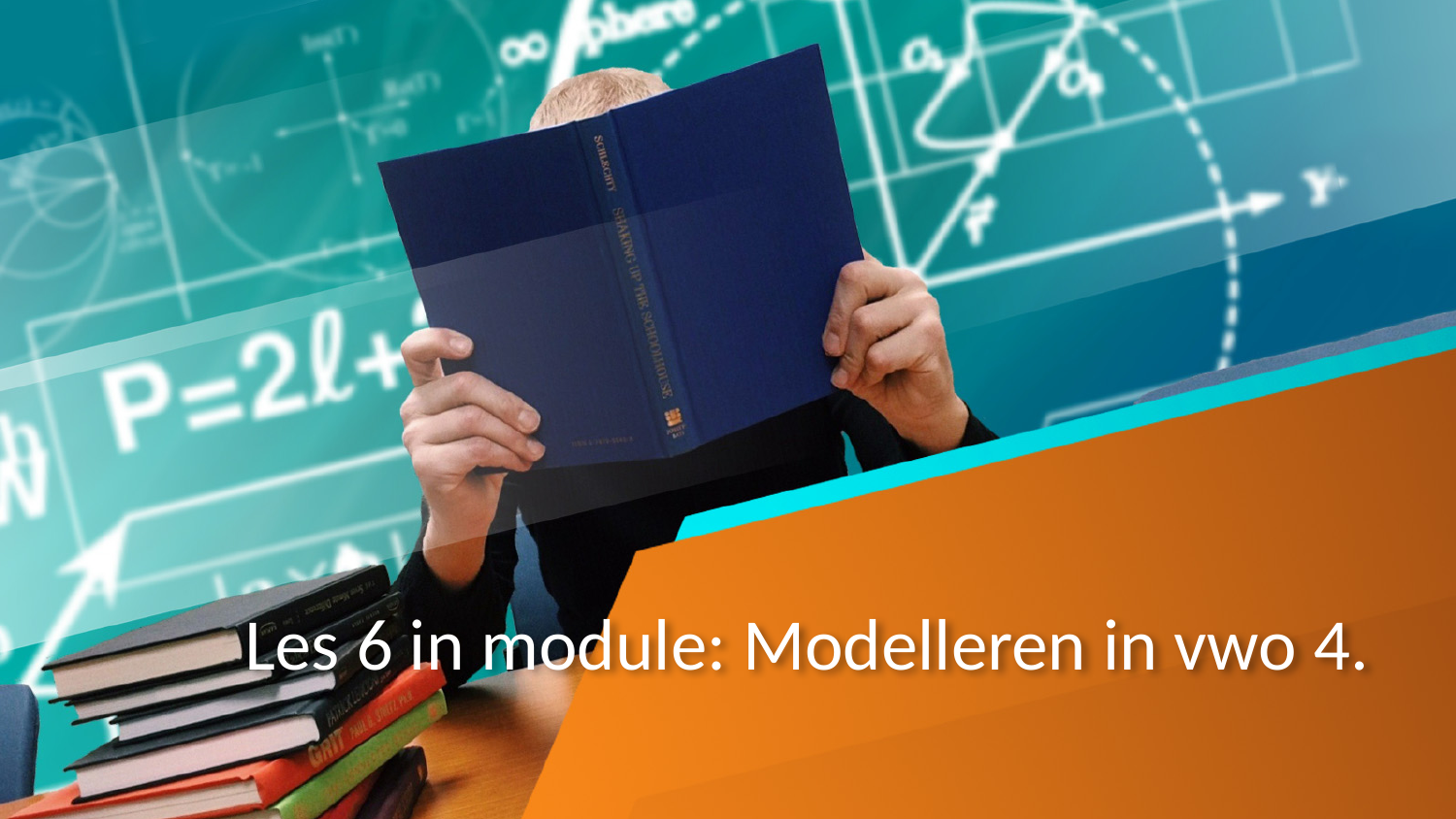

# Les 6 in module: Modelleren in vwo 4.